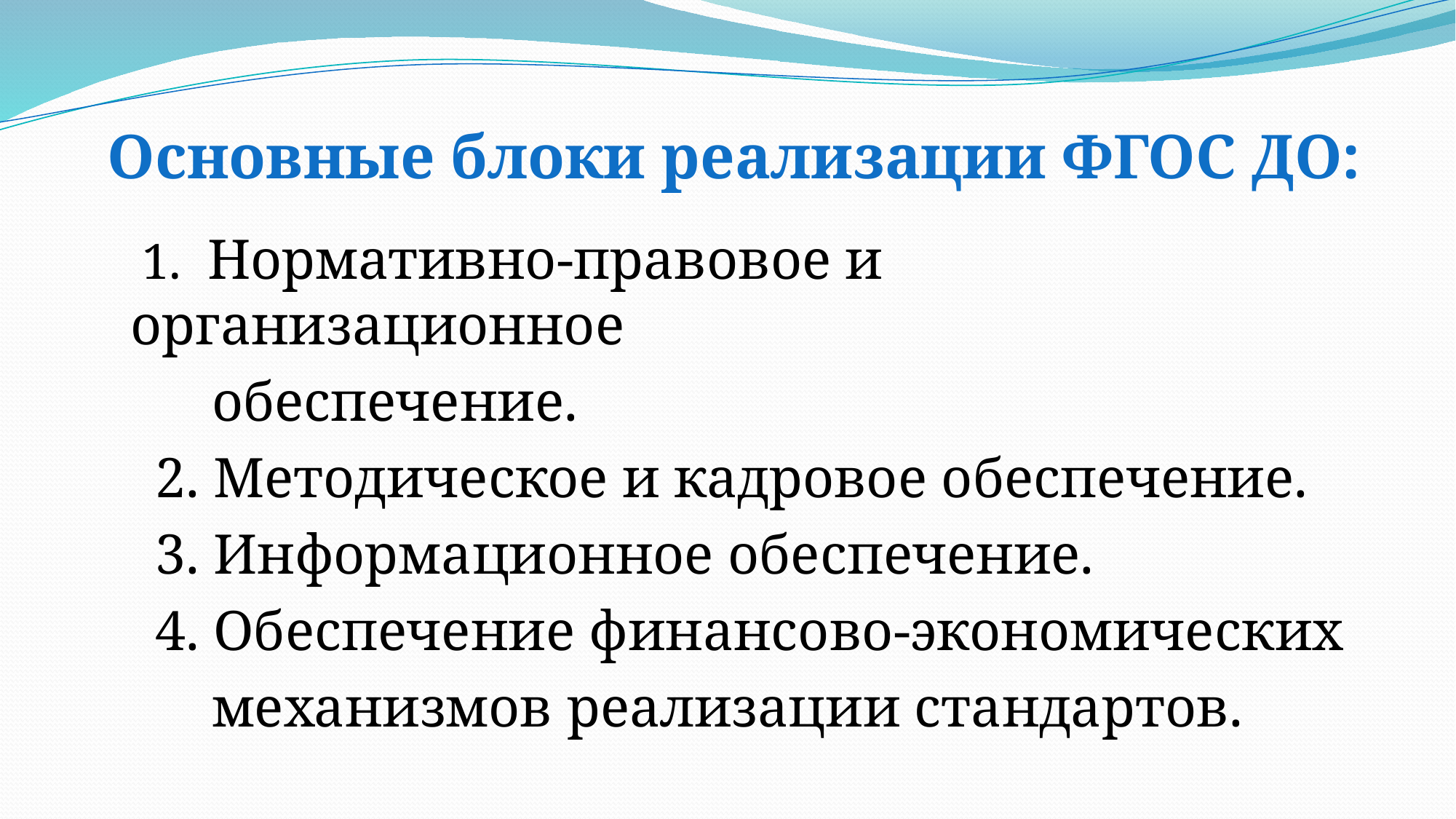

# Основные блоки реализации ФГОС ДО:
     1.   Нормативно-правовое и организационное
        обеспечение.
    2. Методическое и кадровое обеспечение.
    3. Информационное обеспечение.
    4. Обеспечение финансово-экономических
        механизмов реализации стандартов.